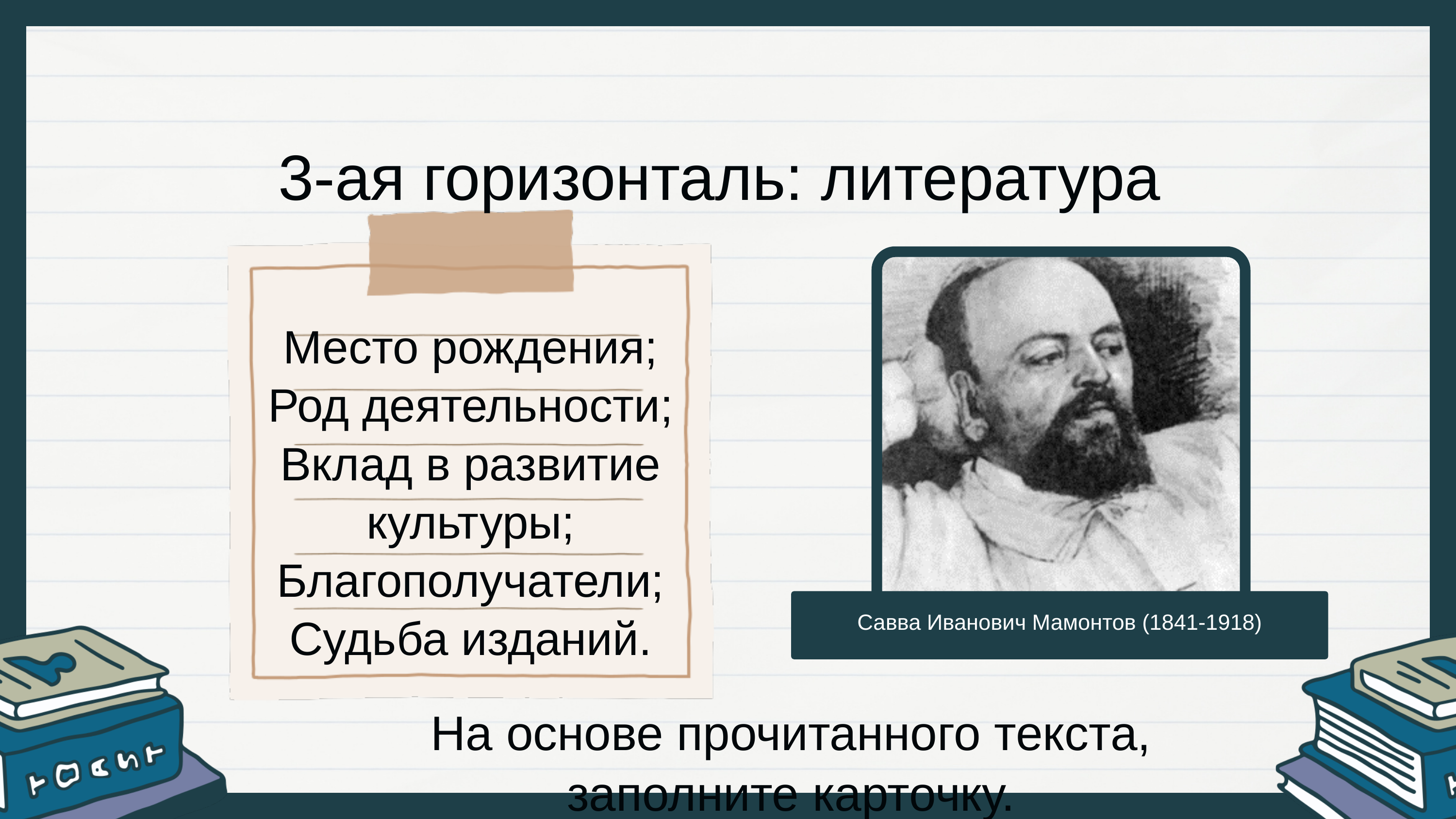

3-ая горизонталь: литература

Место рождения;
Род деятельности;
Вклад в развитие культуры;
Благополучатели;
Судьба изданий.

Савва Иванович Мамонтов (1841-1918)

На основе прочитанного текста, заполните карточку.